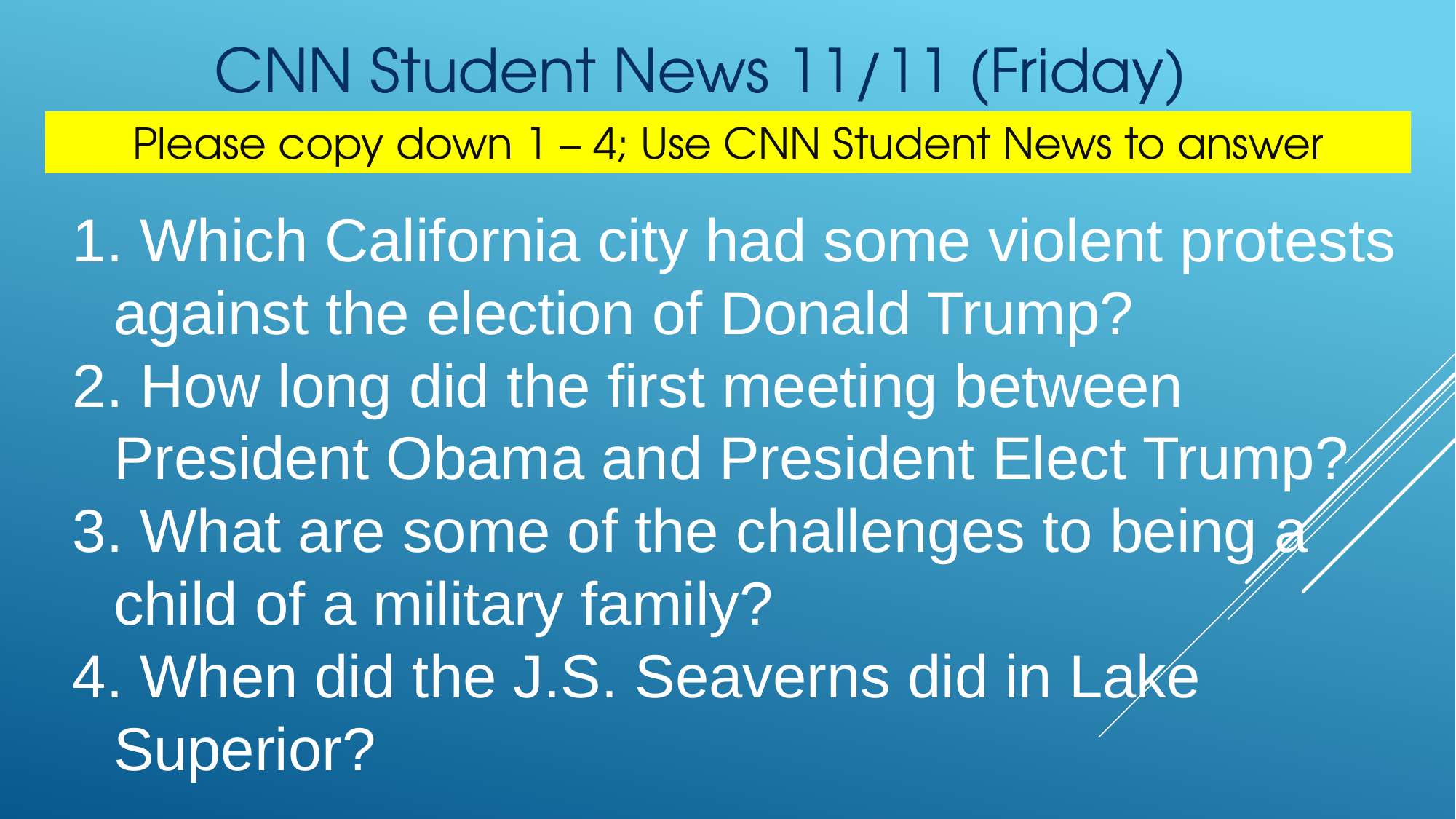

CNN Student News 11/11 (Friday)
Please copy down 1 – 4; Use CNN Student News to answer
 Which California city had some violent protests against the election of Donald Trump?
 How long did the first meeting between President Obama and President Elect Trump?
 What are some of the challenges to being a child of a military family?
 When did the J.S. Seaverns did in Lake Superior?